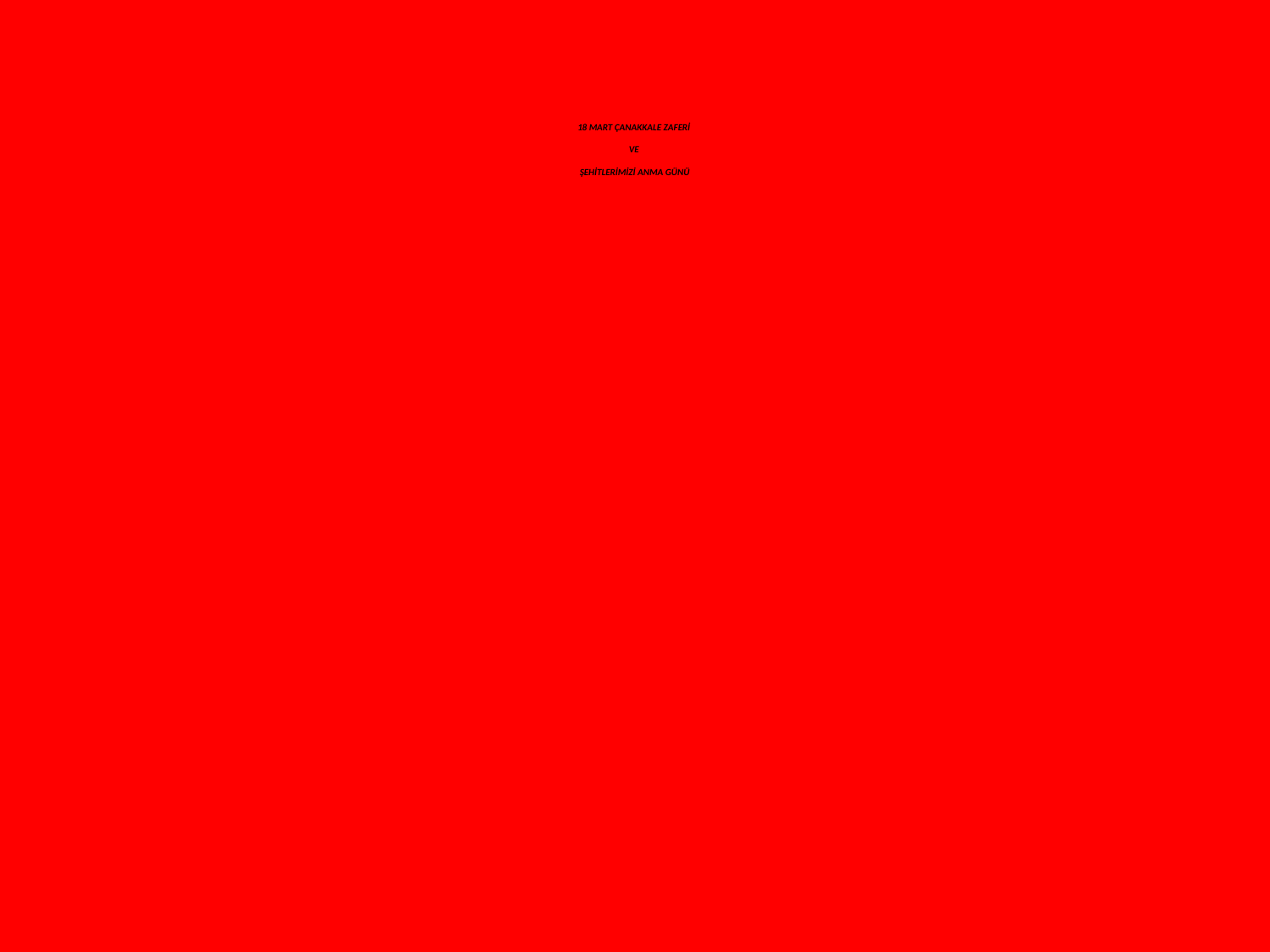

# 18 MART ÇANAKKALE ZAFERİ VE ŞEHİTLERİMİZİ ANMA GÜNÜ